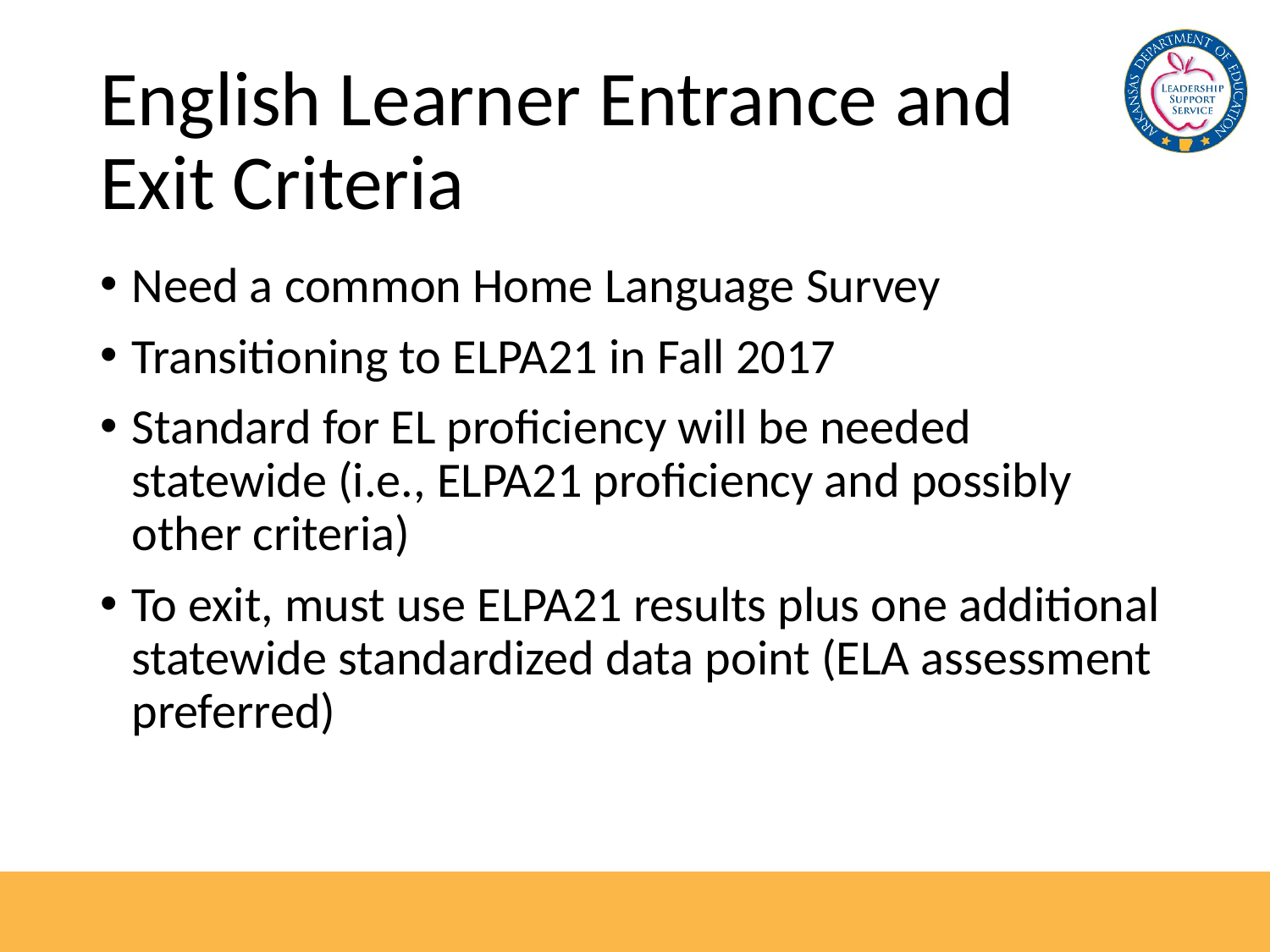

# English Learner Entrance and Exit Criteria
Need a common Home Language Survey
Transitioning to ELPA21 in Fall 2017
Standard for EL proficiency will be needed statewide (i.e., ELPA21 proficiency and possibly other criteria)
To exit, must use ELPA21 results plus one additional statewide standardized data point (ELA assessment preferred)